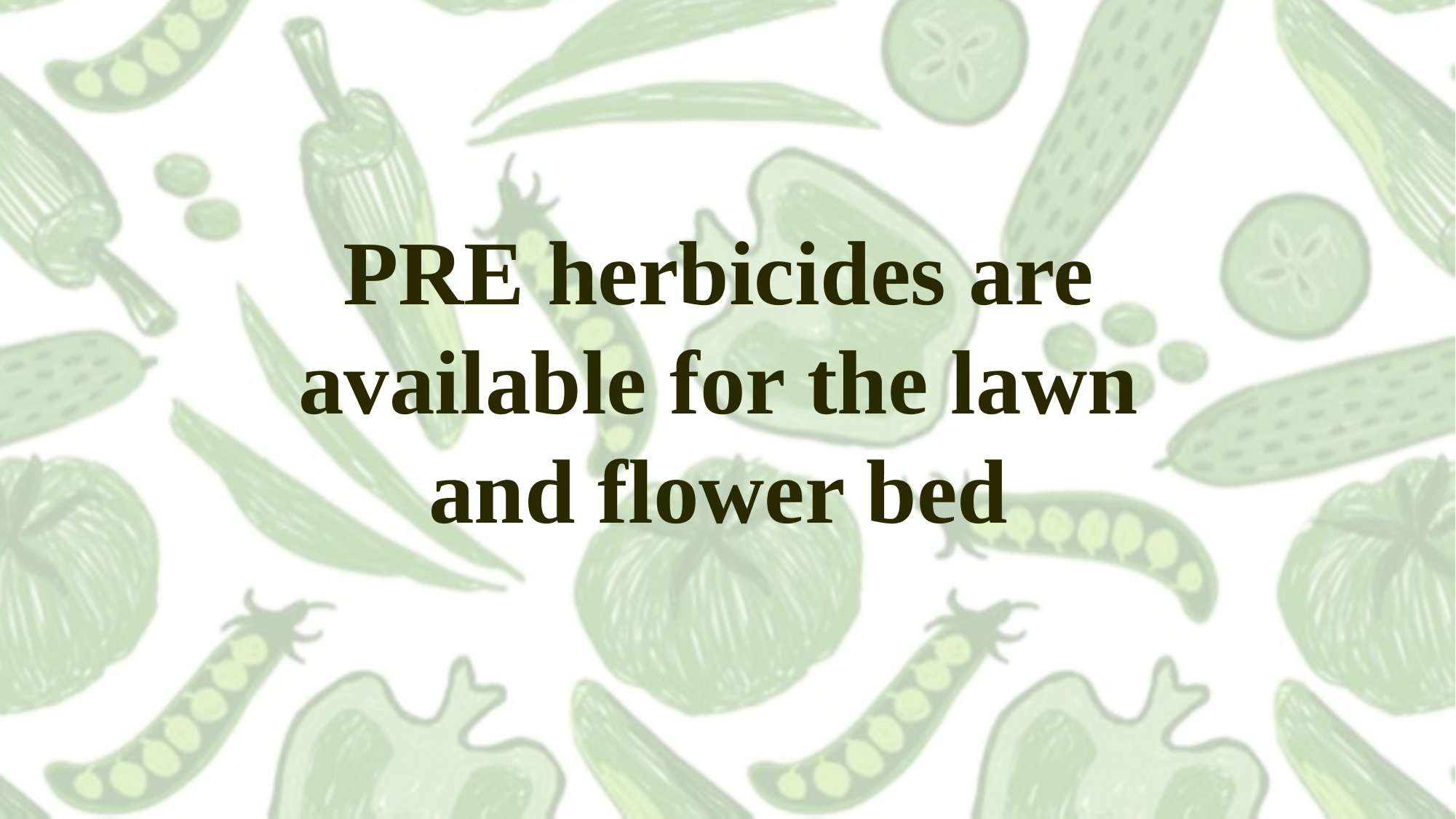

# PRE herbicides are available for the lawn and flower bed